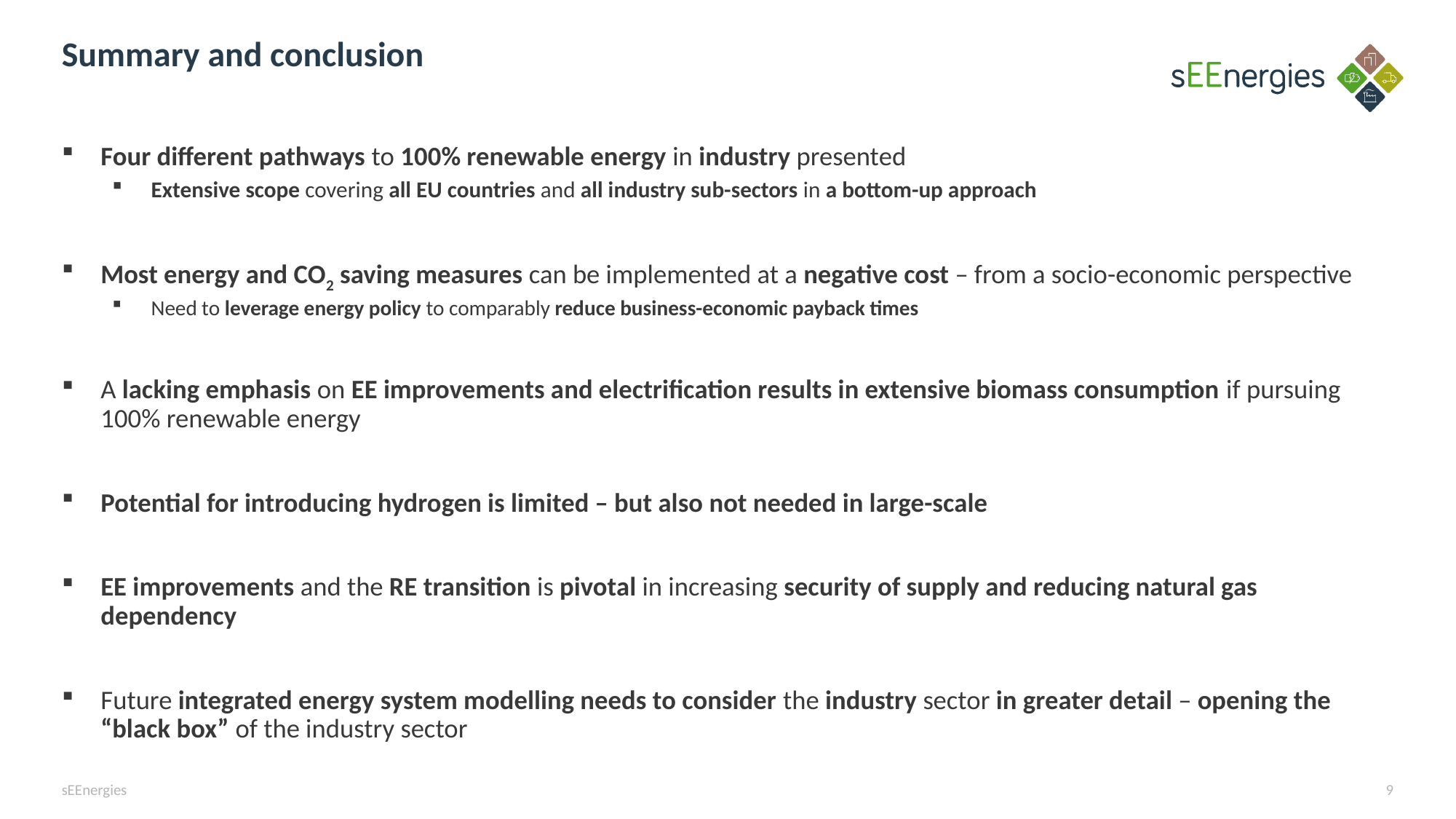

# Summary and conclusion

Four different pathways to 100% renewable energy in industry presented
Extensive scope covering all EU countries and all industry sub-sectors in a bottom-up approach

Most energy and CO2 saving measures can be implemented at a negative cost – from a socio-economic perspective
Need to leverage energy policy to comparably reduce business-economic payback times

A lacking emphasis on EE improvements and electrification results in extensive biomass consumption if pursuing 100% renewable energy

Potential for introducing hydrogen is limited – but also not needed in large-scale

EE improvements and the RE transition is pivotal in increasing security of supply and reducing natural gas dependency

Future integrated energy system modelling needs to consider the industry sector in greater detail – opening the “black box” of the industry sector

sEEnergies
9